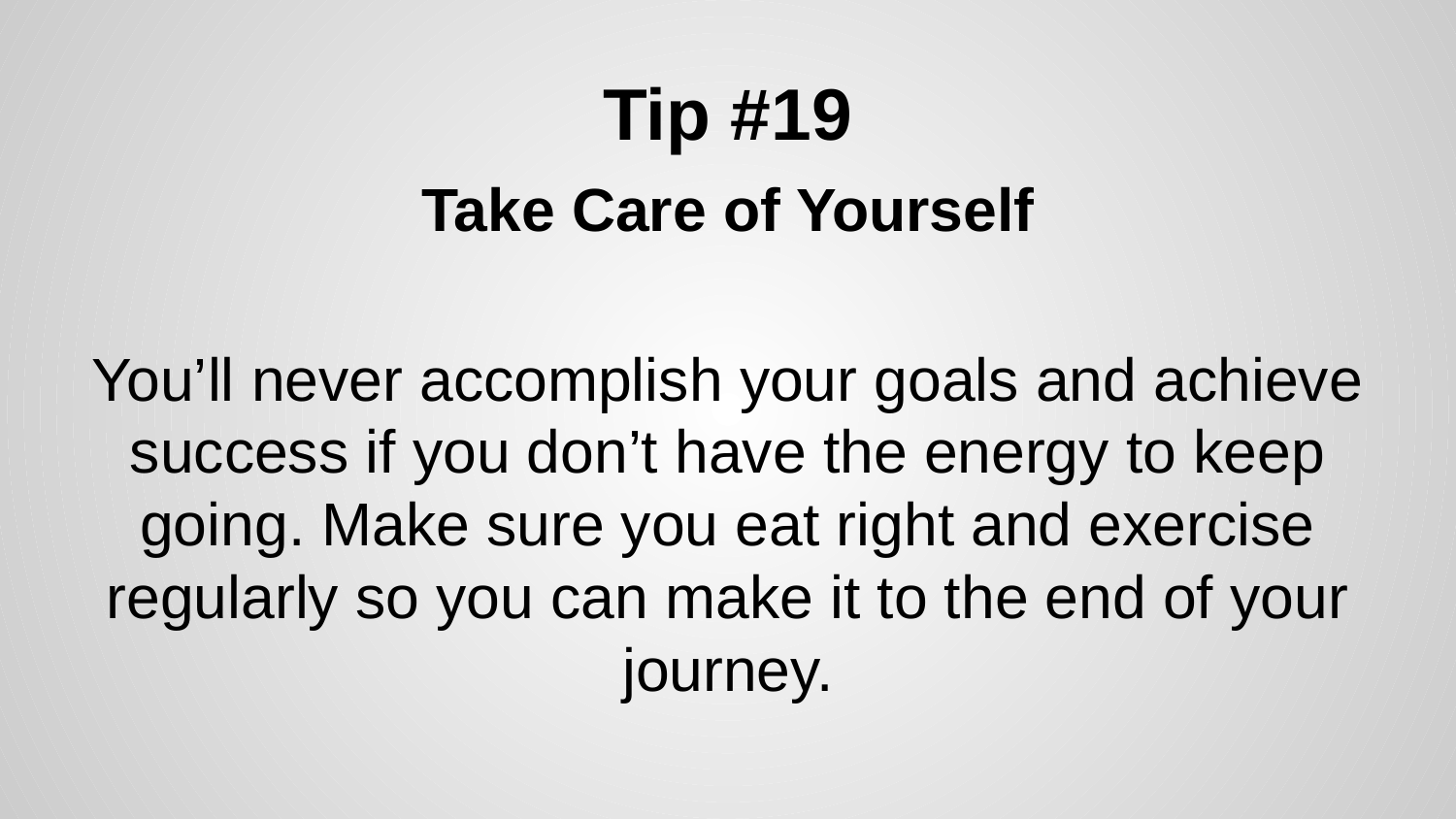

# Tip #19

Take Care of Yourself

You’ll never accomplish your goals and achieve success if you don’t have the energy to keep going. Make sure you eat right and exercise regularly so you can make it to the end of your journey.